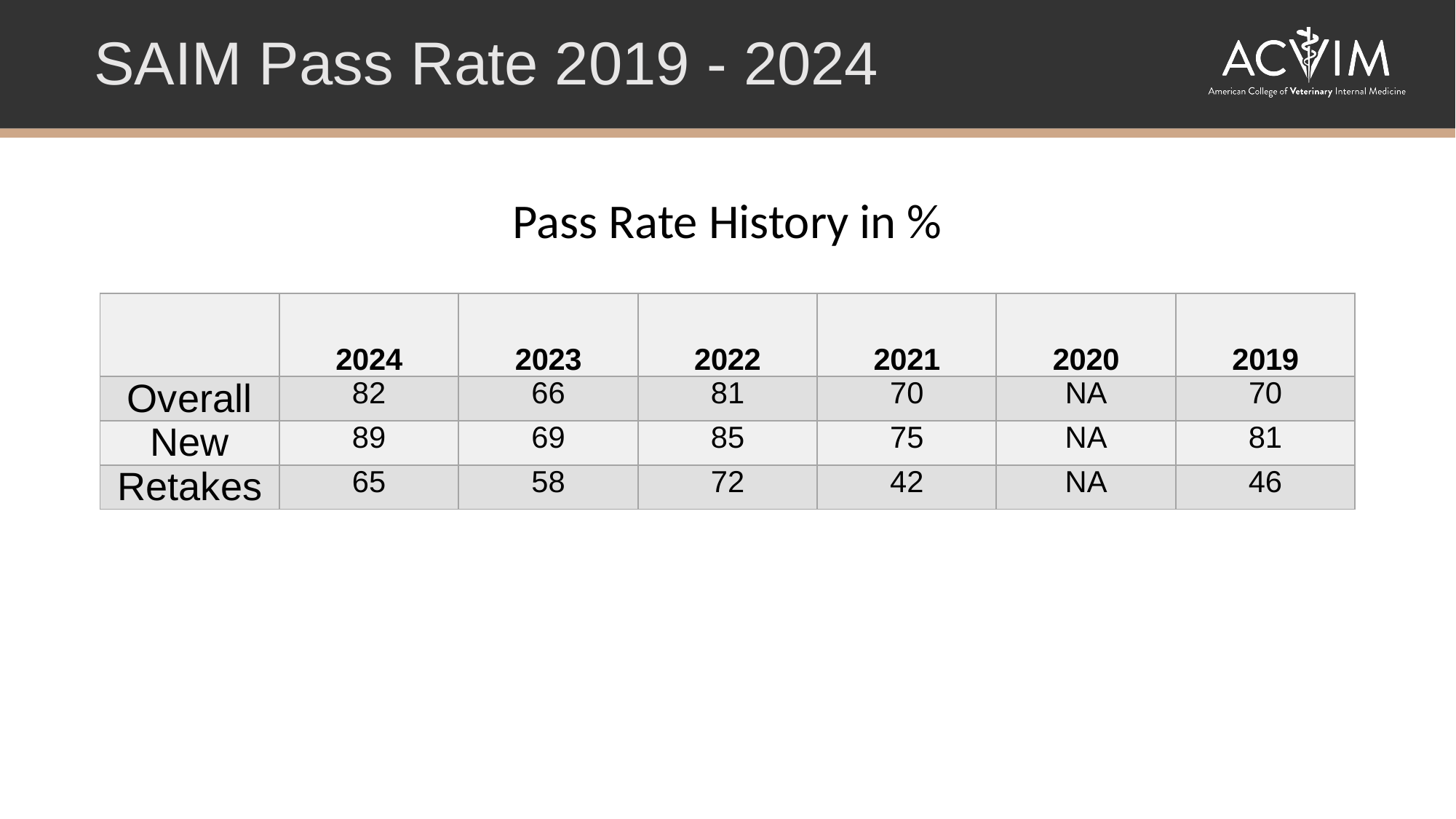

SAIM Pass Rate 2019 - 2024
Pass Rate History in %
|  | 2024 | 2023 | 2022 | 2021 | 2020 | 2019 |
| --- | --- | --- | --- | --- | --- | --- |
| Overall | 82 | 66 | 81 | 70 | NA | 70 |
| New | 89 | 69 | 85 | 75 | NA | 81 |
| Retakes | 65 | 58 | 72 | 42 | NA | 46 |